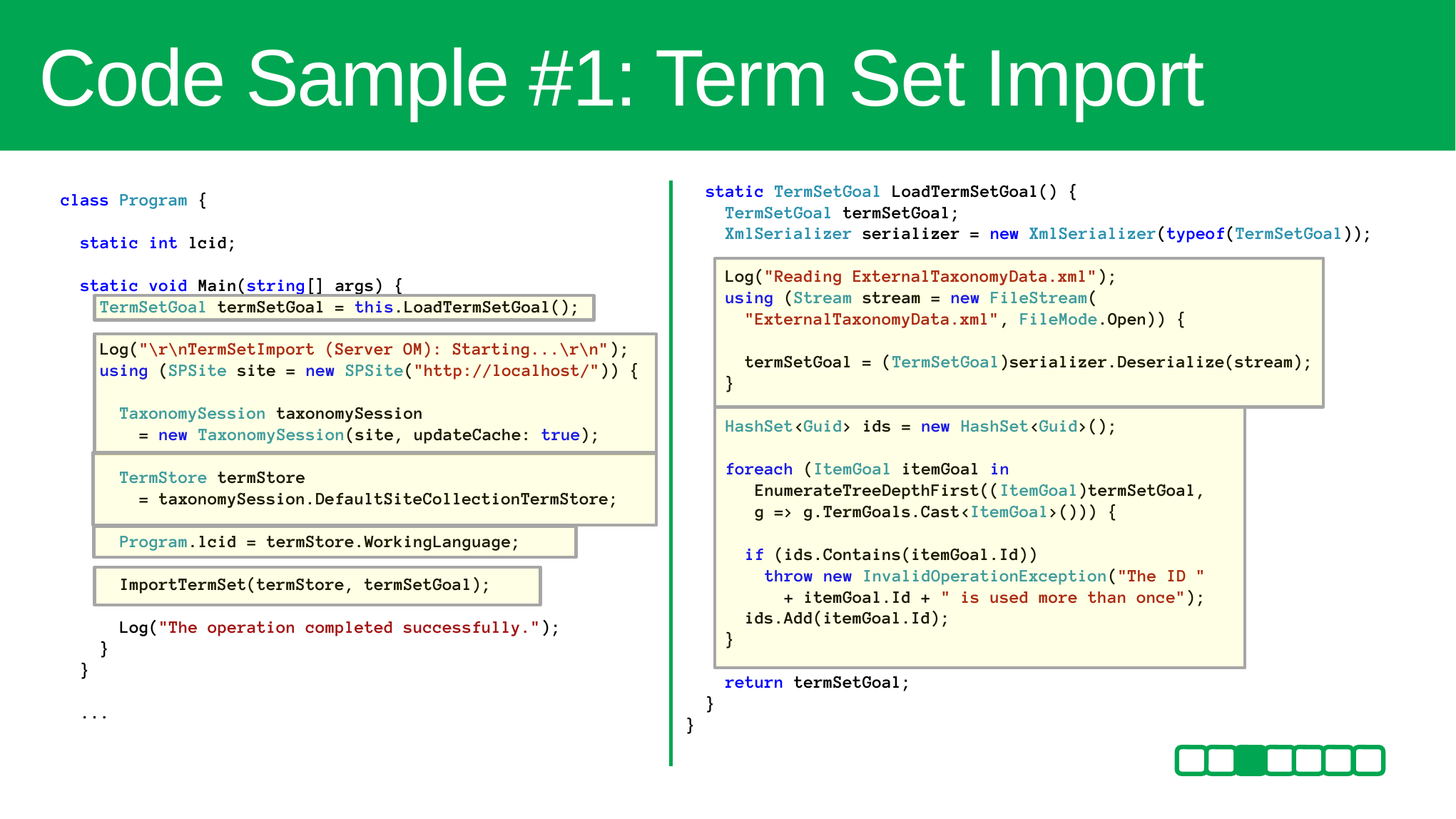

Code Sample #1: Term Set Import
  static TermSetGoal LoadTermSetGoal() {
    TermSetGoal termSetGoal;
    XmlSerializer serializer = new XmlSerializer(typeof(TermSetGoal));

    Log("Reading ExternalTaxonomyData.xml");
    using (Stream stream = new FileStream(
      "ExternalTaxonomyData.xml", FileMode.Open)) {

      termSetGoal = (TermSetGoal)serializer.Deserialize(stream);
    }

    HashSet<Guid> ids = new HashSet<Guid>();

    foreach (ItemGoal itemGoal in
       EnumerateTreeDepthFirst((ItemGoal)termSetGoal,
       g => g.TermGoals.Cast<ItemGoal>())) {

      if (ids.Contains(itemGoal.Id))
        throw new InvalidOperationException("The ID "
          + itemGoal.Id + " is used more than once");
      ids.Add(itemGoal.Id);
    }

    return termSetGoal;
  }
}

class Program {

  static int lcid;

  static void Main(string[] args) {
    TermSetGoal termSetGoal = this.LoadTermSetGoal();

    Log("\r\nTermSetImport (Server OM): Starting...\r\n");
    using (SPSite site = new SPSite("http://localhost/")) {

      TaxonomySession taxonomySession
        = new TaxonomySession(site, updateCache: true);

      TermStore termStore
        = taxonomySession.DefaultSiteCollectionTermStore;

      Program.lcid = termStore.WorkingLanguage;

      ImportTermSet(termStore, termSetGoal);

      Log("The operation completed successfully.");
    }
  }

  ...